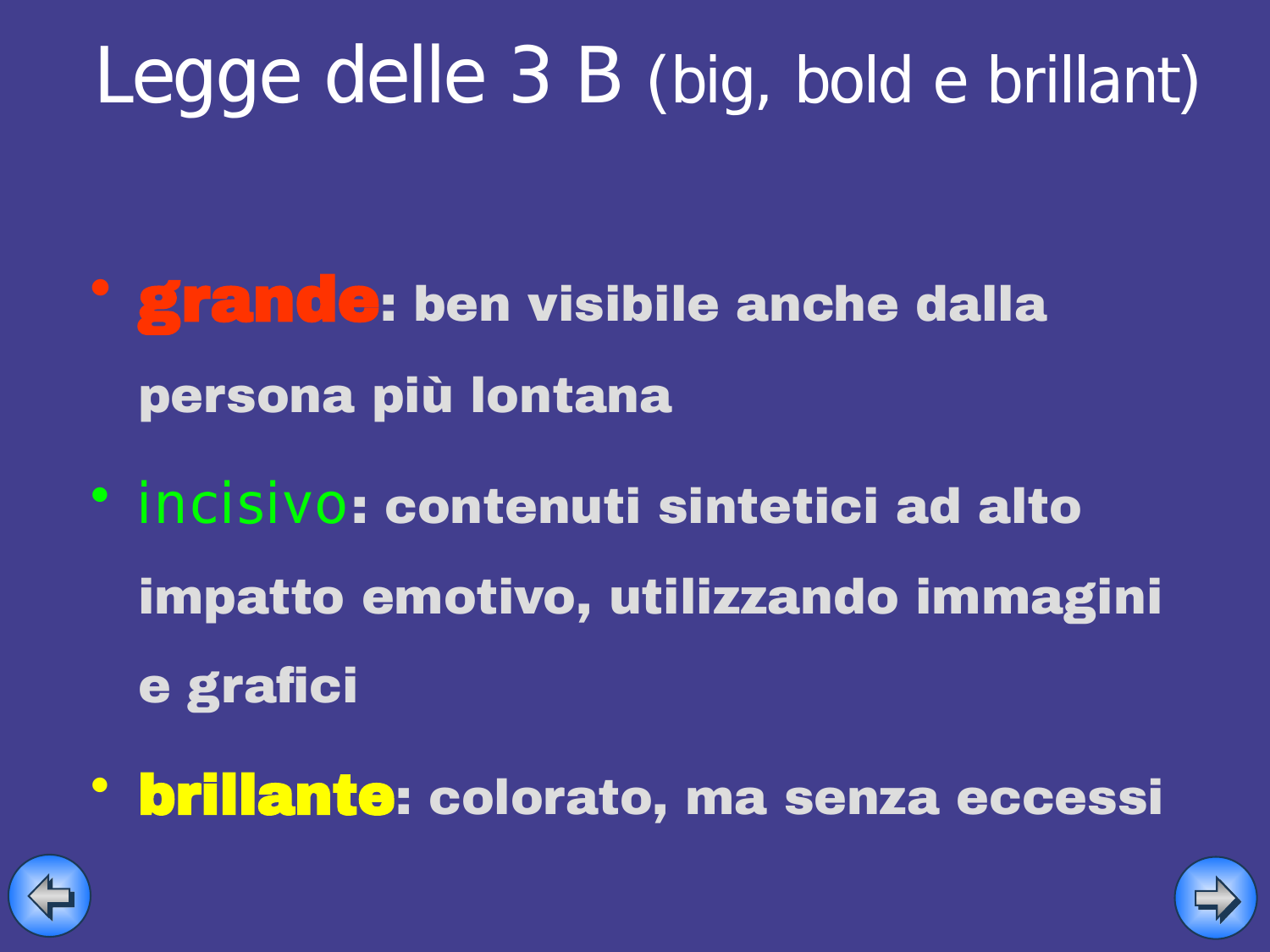

# Legge delle 3 B (big, bold e brillant)
grande: ben visibile anche dalla persona più lontana
incisivo: contenuti sintetici ad alto impatto emotivo, utilizzando immagini e grafici
brillante: colorato, ma senza eccessi